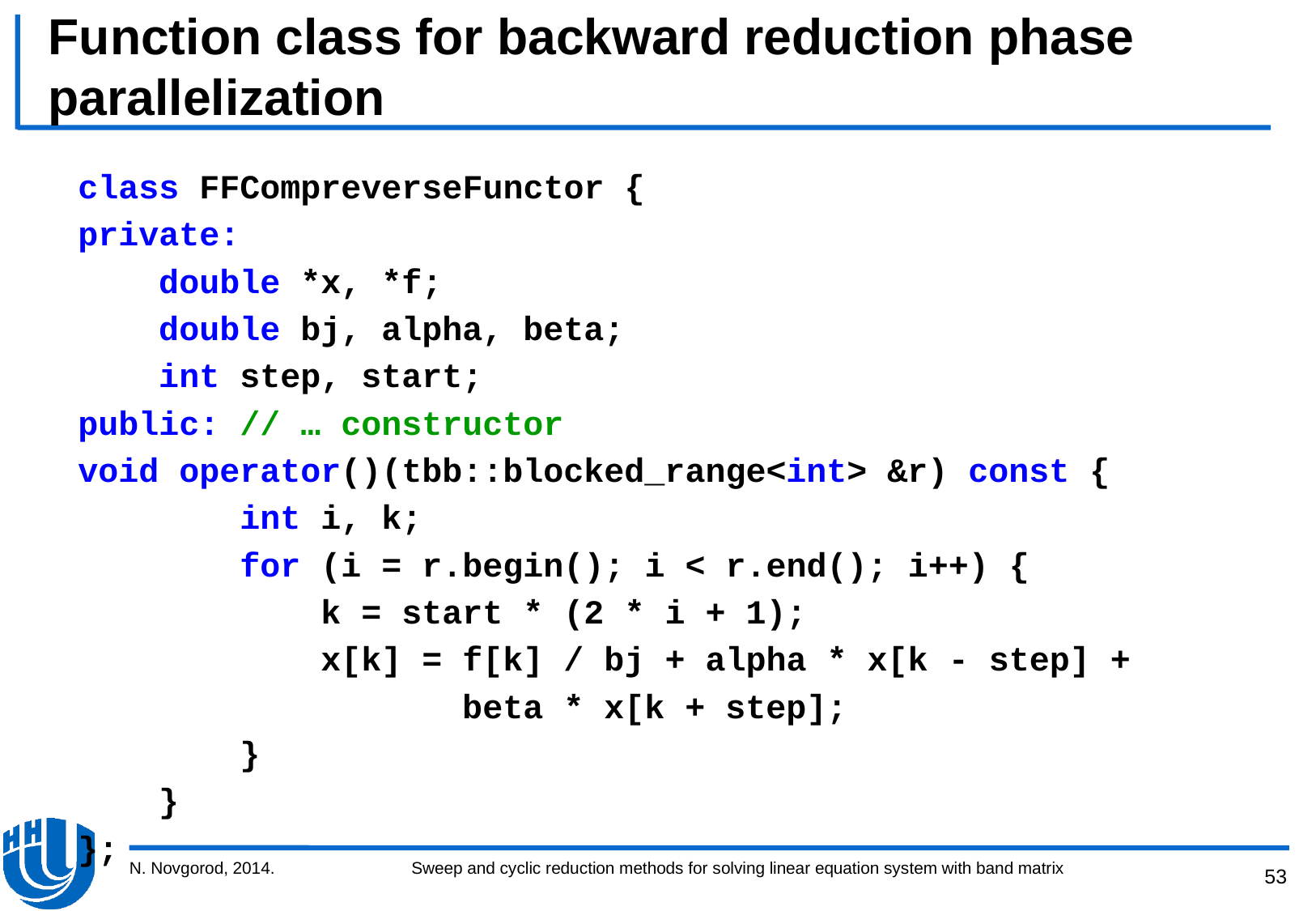

# Function class for backward reduction phase parallelization
class FFCompreverseFunctor {
private:
    double *x, *f;
    double bj, alpha, beta;
    int step, start;
public: // … constructor
void operator()(tbb::blocked_range<int> &r) const {
        int i, k;
        for (i = r.begin(); i < r.end(); i++) {
            k = start * (2 * i + 1);
            x[k] = f[k] / bj + alpha * x[k - step] +
                   beta * x[k + step];
        }
    }
};
N. Novgorod, 2014.
Sweep and cyclic reduction methods for solving linear equation system with band matrix